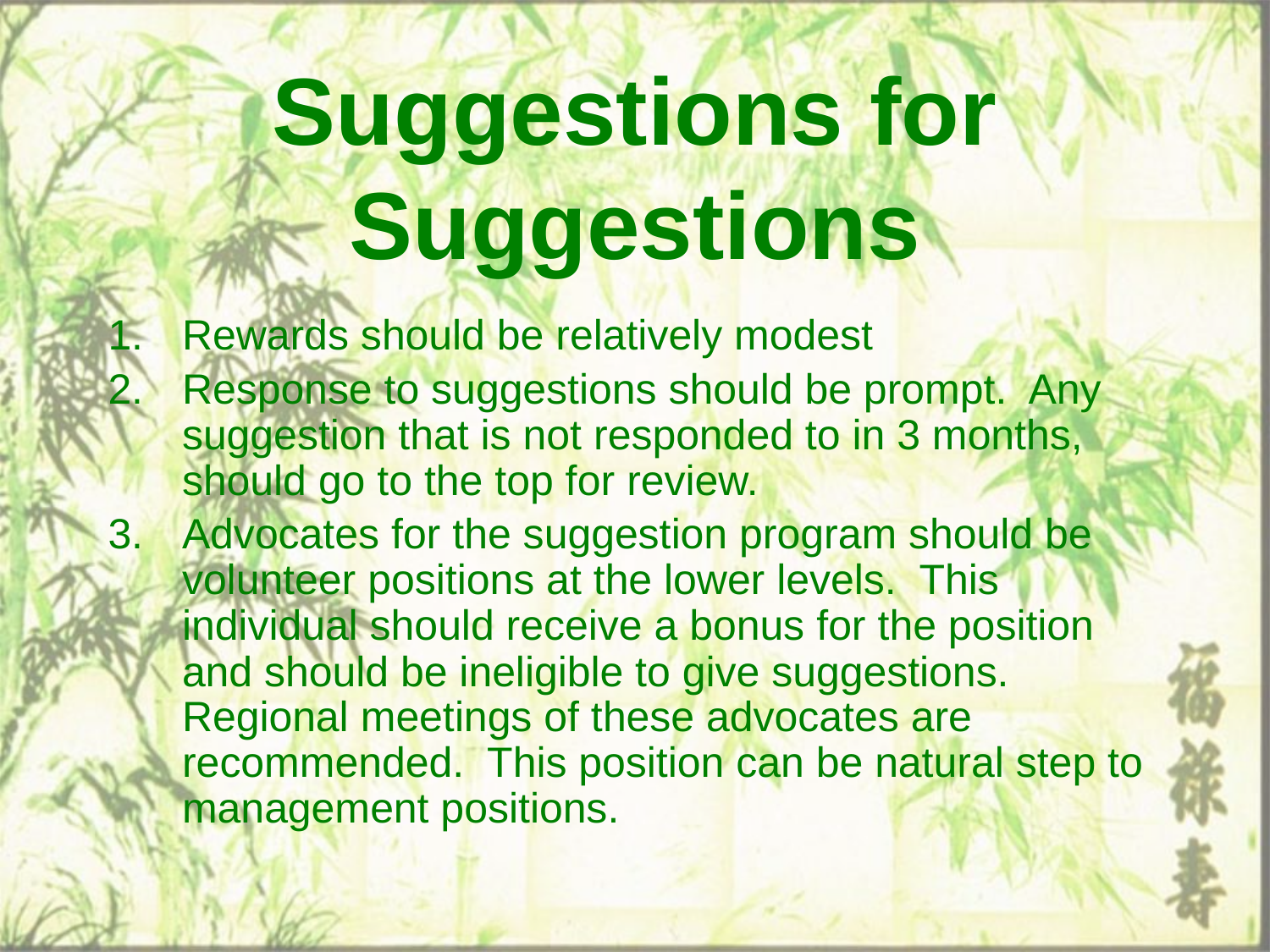

# Suggestions for Suggestions
Rewards should be relatively modest
Response to suggestions should be prompt.  Any suggestion that is not responded to in 3 months, should go to the top for review.
Advocates for the suggestion program should be volunteer positions at the lower levels.  This individual should receive a bonus for the position and should be ineligible to give suggestions.  Regional meetings of these advocates are recommended.  This position can be natural step to management positions.